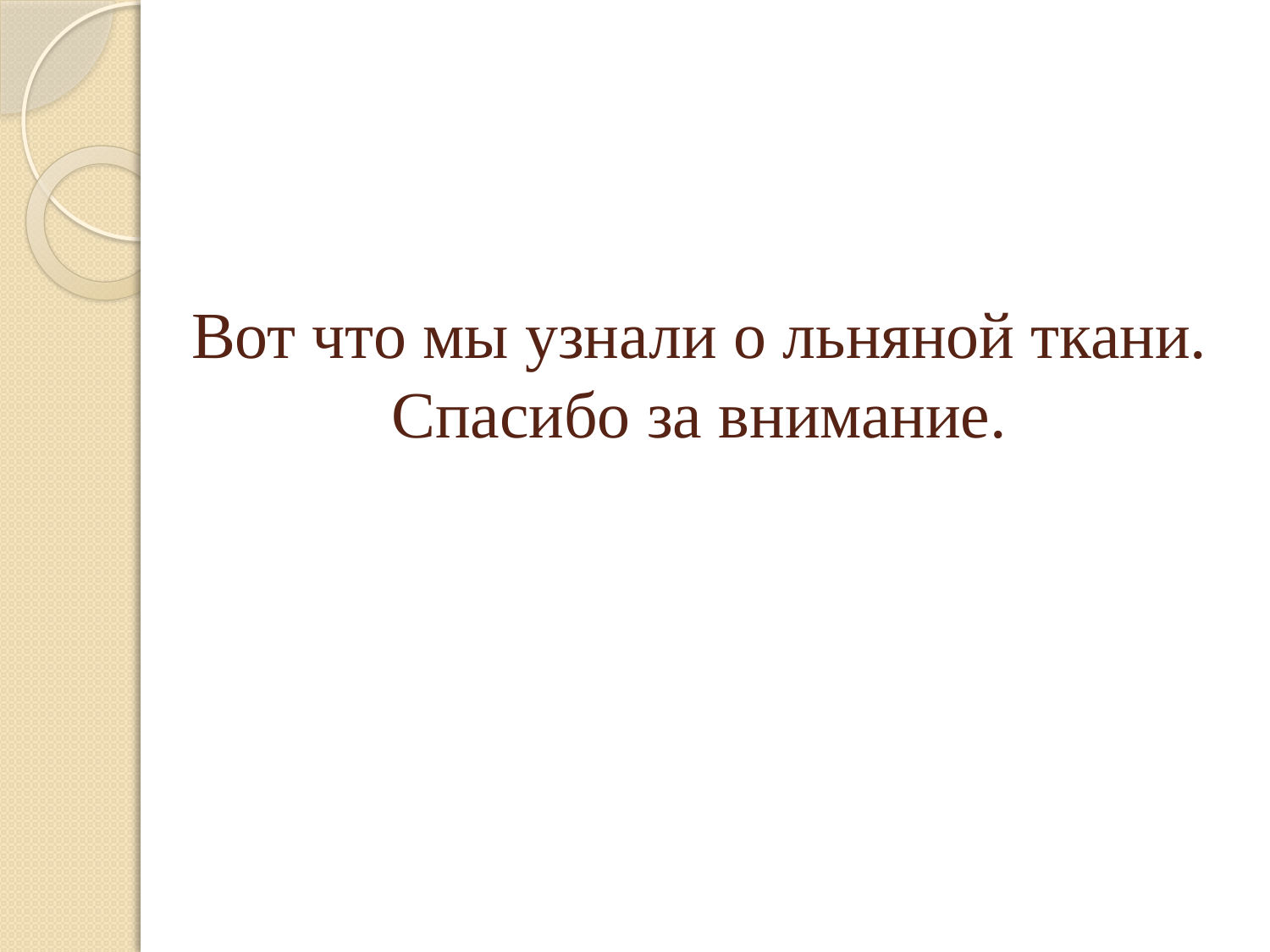

# Вот что мы узнали о льняной ткани. Спасибо за внимание.